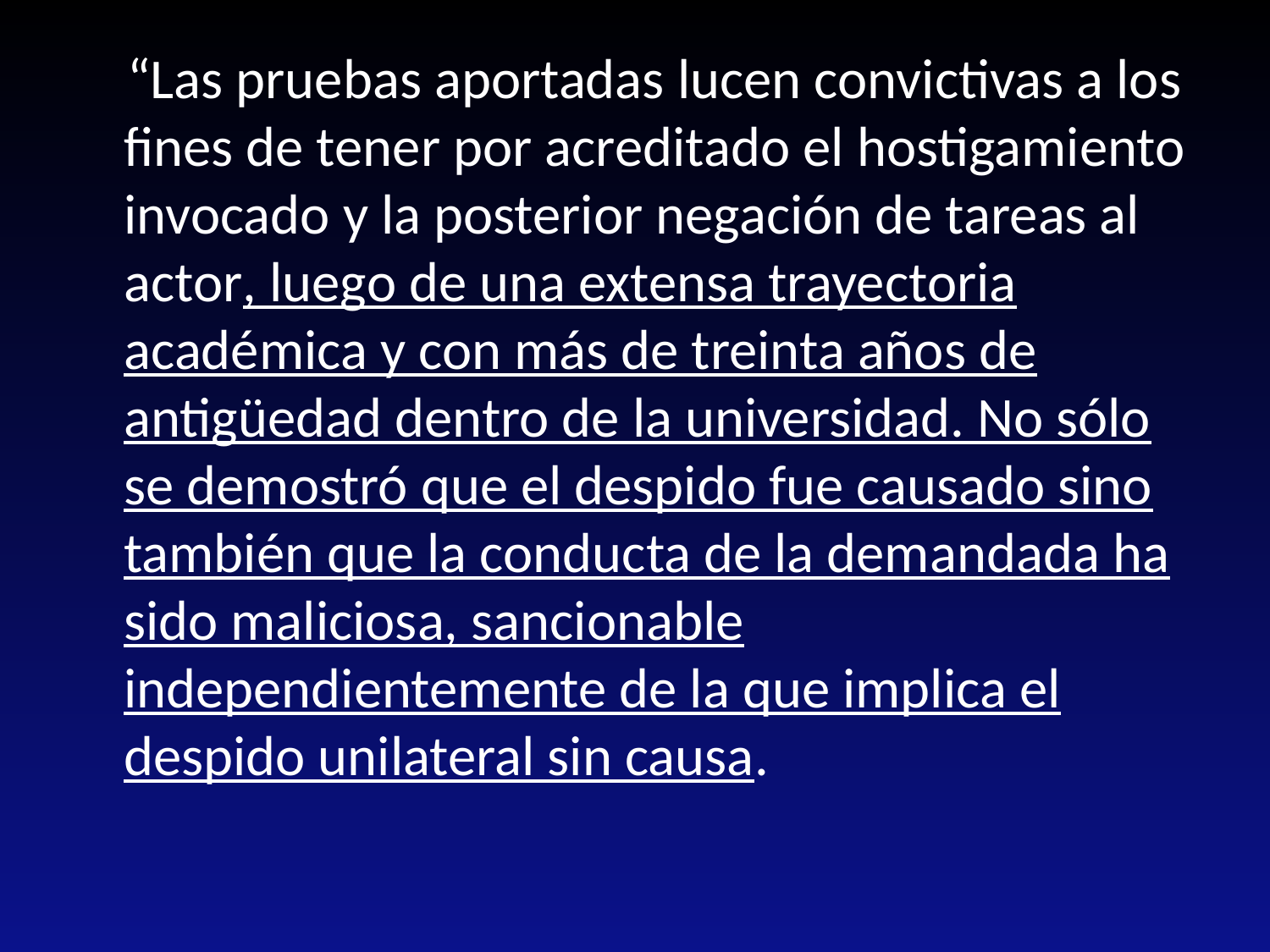

“Las pruebas aportadas lucen convictivas a los fines de tener por acreditado el hostigamiento invocado y la posterior negación de tareas al actor, luego de una extensa trayectoria académica y con más de treinta años de antigüedad dentro de la universidad. No sólo se demostró que el despido fue causado sino también que la conducta de la demandada ha sido maliciosa, sancionable independientemente de la que implica el despido unilateral sin causa.